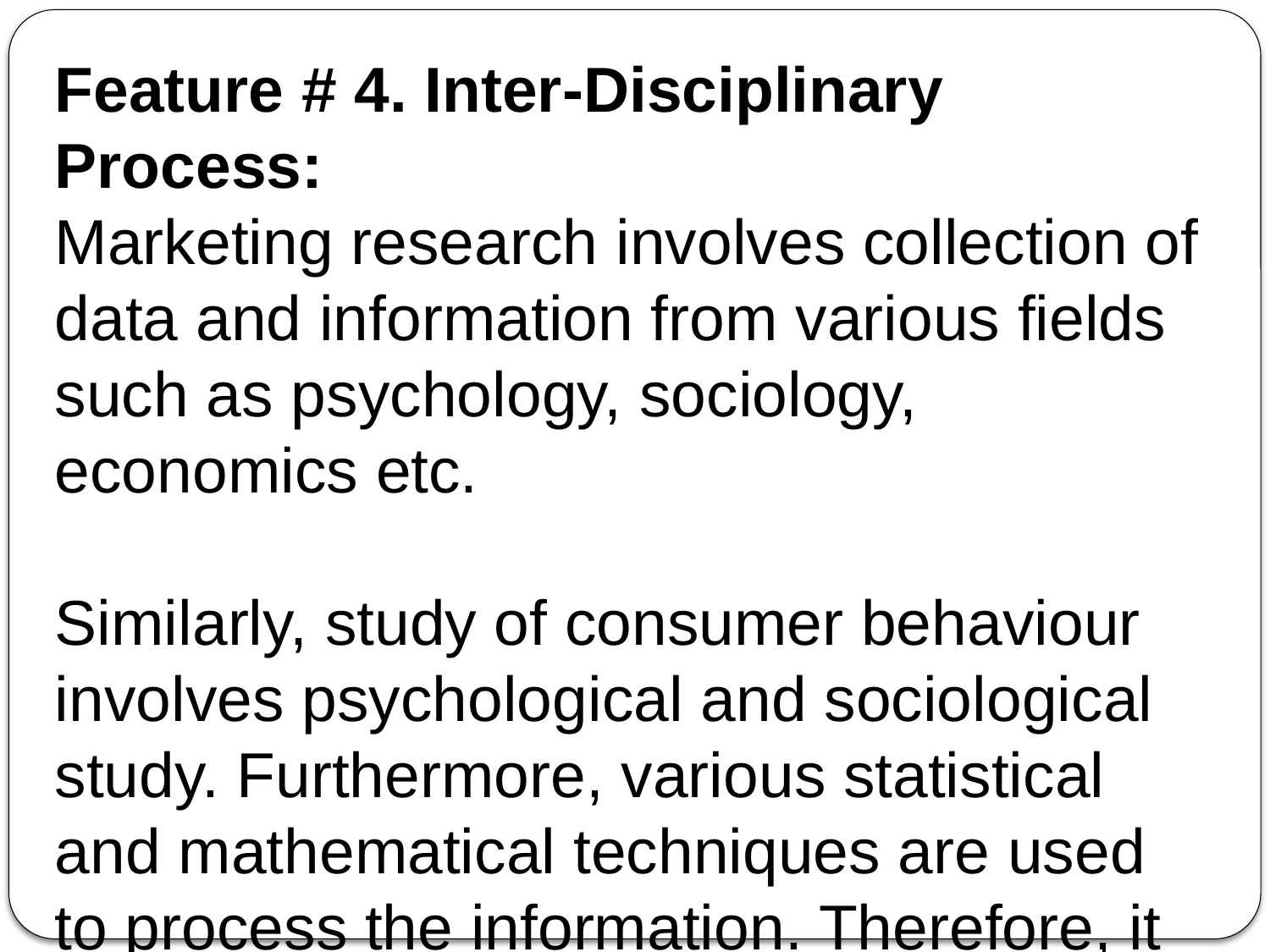

Feature # 4. Inter-Disciplinary Process:
Marketing research involves collection of data and information from various fields such as psychology, sociology, economics etc.

Similarly, study of consumer behaviour involves psychological and sociological study. Furthermore, various statistical and mathematical techniques are used to process the information. Therefore, it is regarded as inter-disciplinary process.